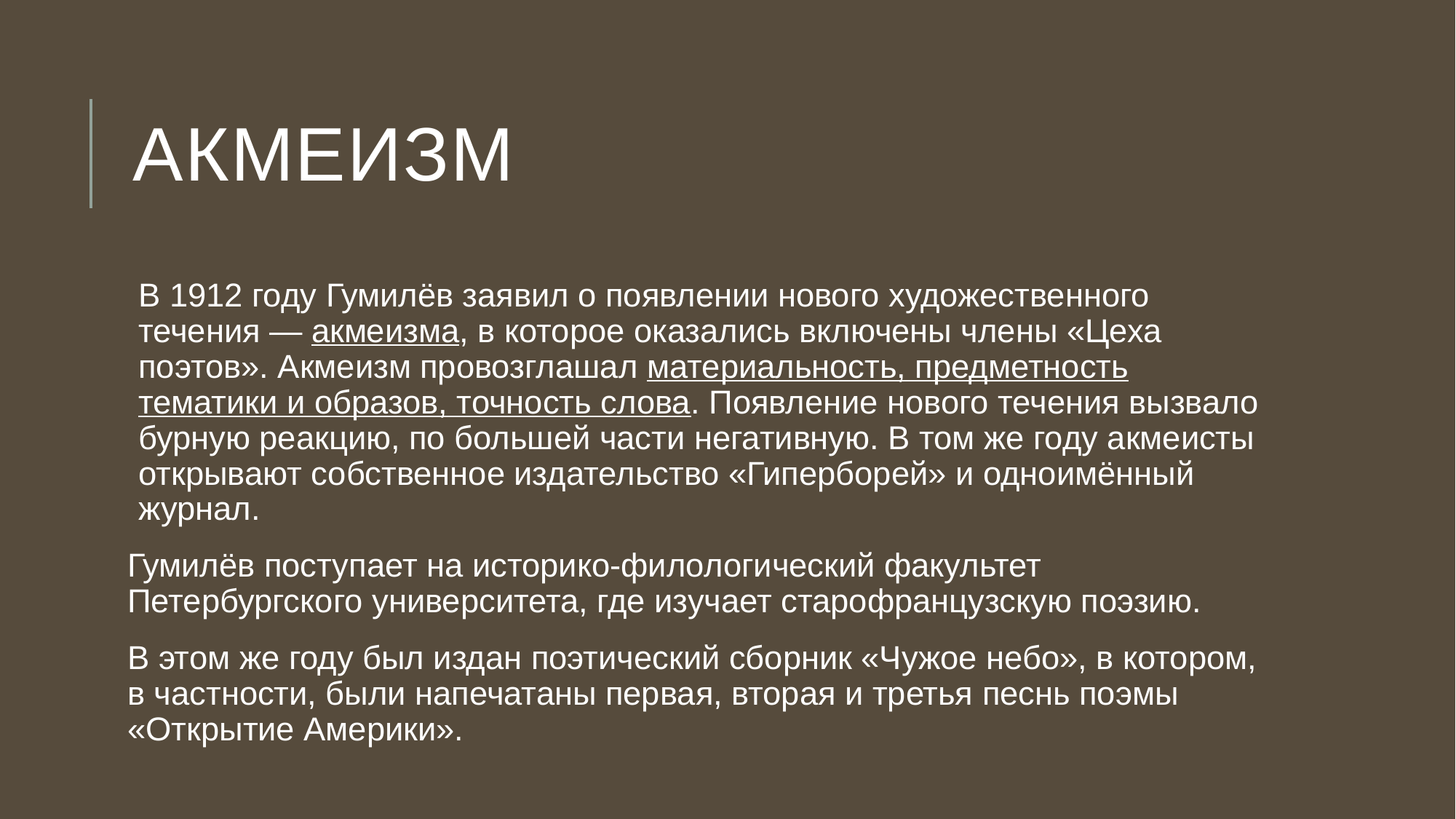

# Акмеизм
В 1912 году Гумилёв заявил о появлении нового художественного течения — акмеизма, в которое оказались включены члены «Цеха поэтов». Акмеизм провозглашал материальность, предметность тематики и образов, точность слова. Появление нового течения вызвало бурную реакцию, по большей части негативную. В том же году акмеисты открывают собственное издательство «Гиперборей» и одноимённый журнал.
Гумилёв поступает на историко-филологический факультет Петербургского университета, где изучает старофранцузскую поэзию.
В этом же году был издан поэтический сборник «Чужое небо», в котором, в частности, были напечатаны первая, вторая и третья песнь поэмы «Открытие Америки».